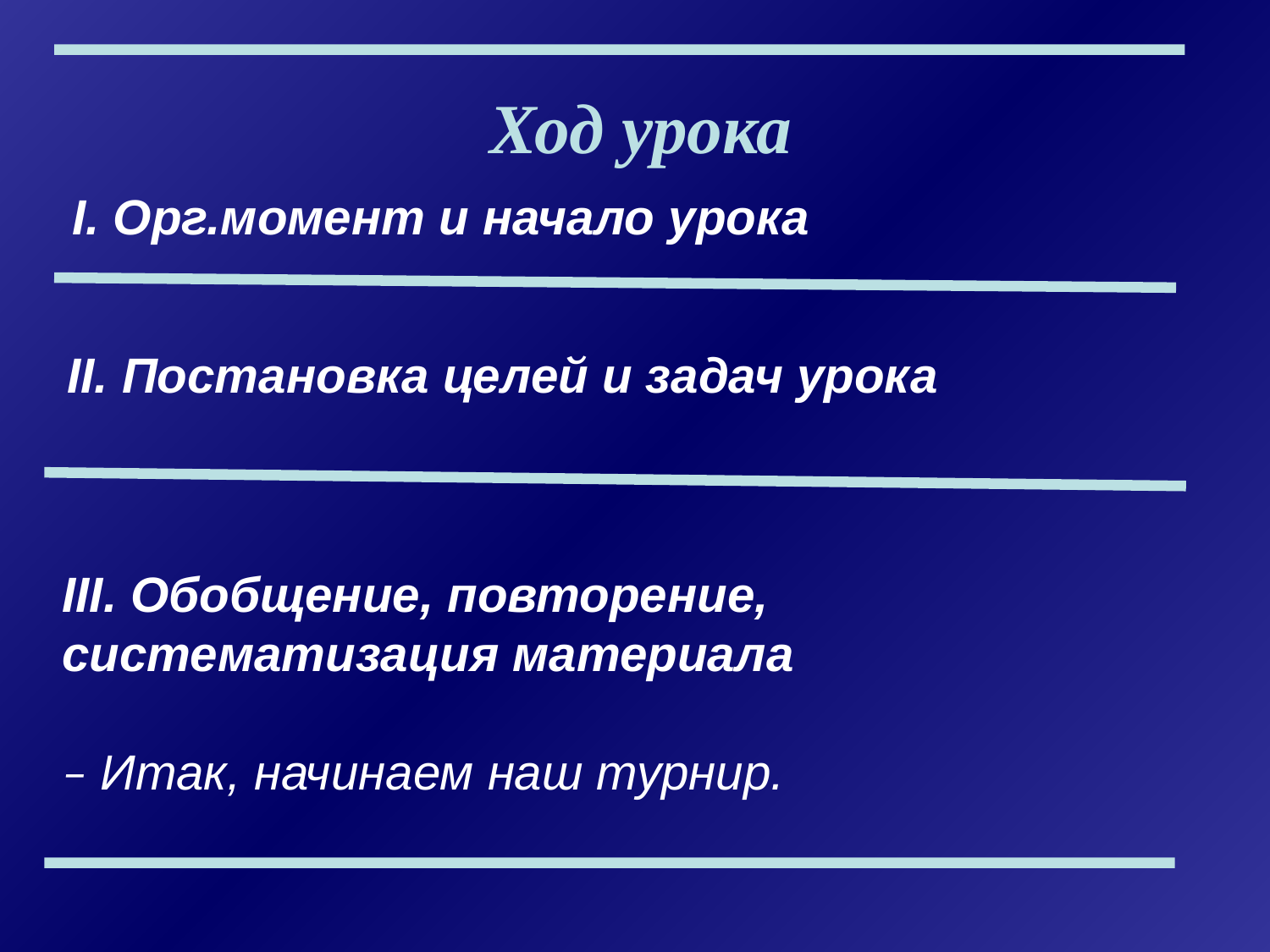

# Ход урока
I. Орг.момент и начало урока

II. Постановка целей и задач урока

III. Обобщение, повторение,
систематизация материала

– Итак, начинаем наш турнир.